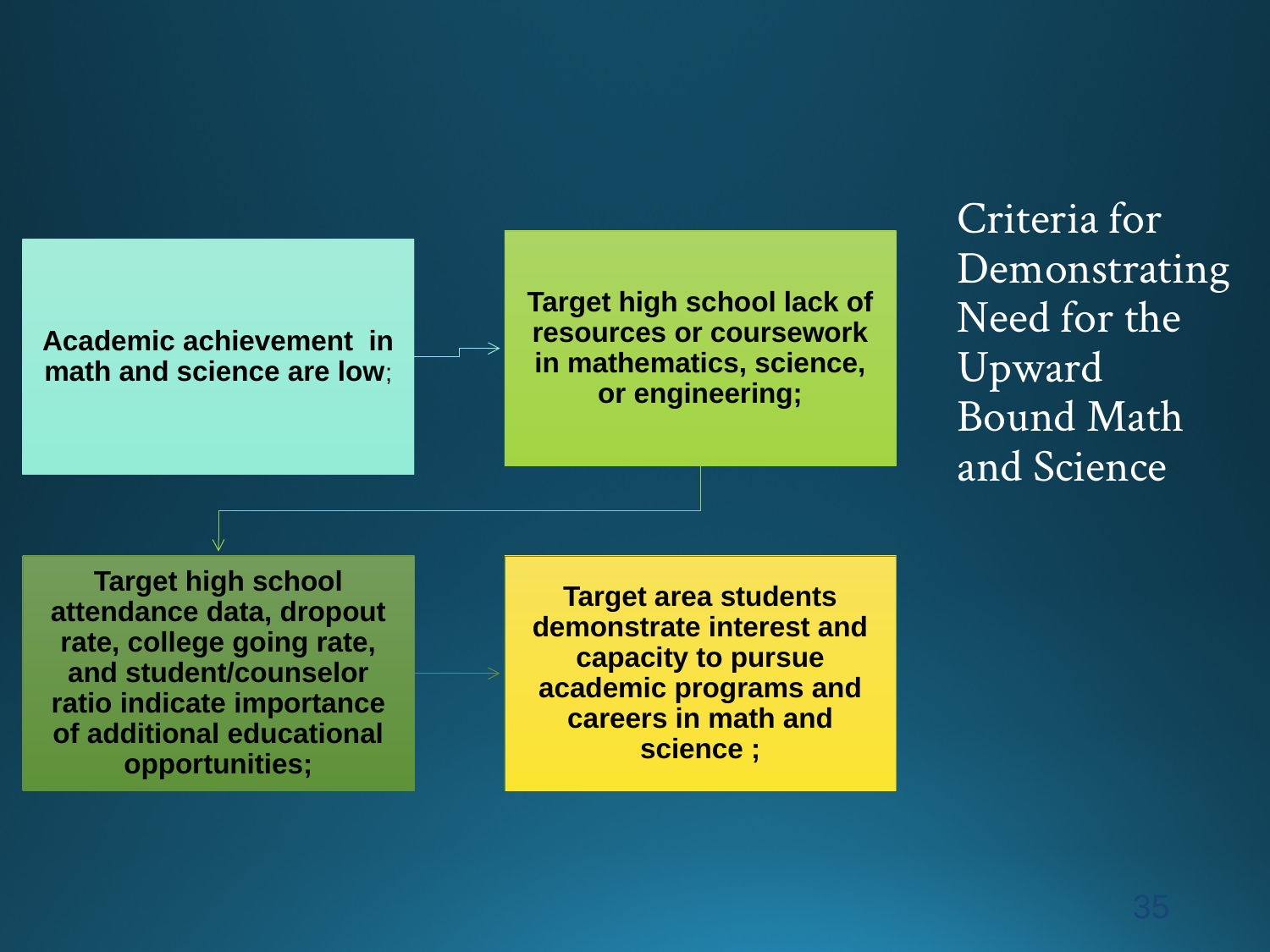

Academic achievement  in math and science are low;

Target high school lack of resources or coursework in mathematics, science, or engineering;

Target high school attendance data, dropout rate, college going rate, and student/counselor ratio indicate importance of additional educational opportunities;
Target area students demonstrate interest and capacity to pursue academic programs and careers in math and science ;
# Criteria for Demonstrating Need for the Upward Bound Math and Science
35